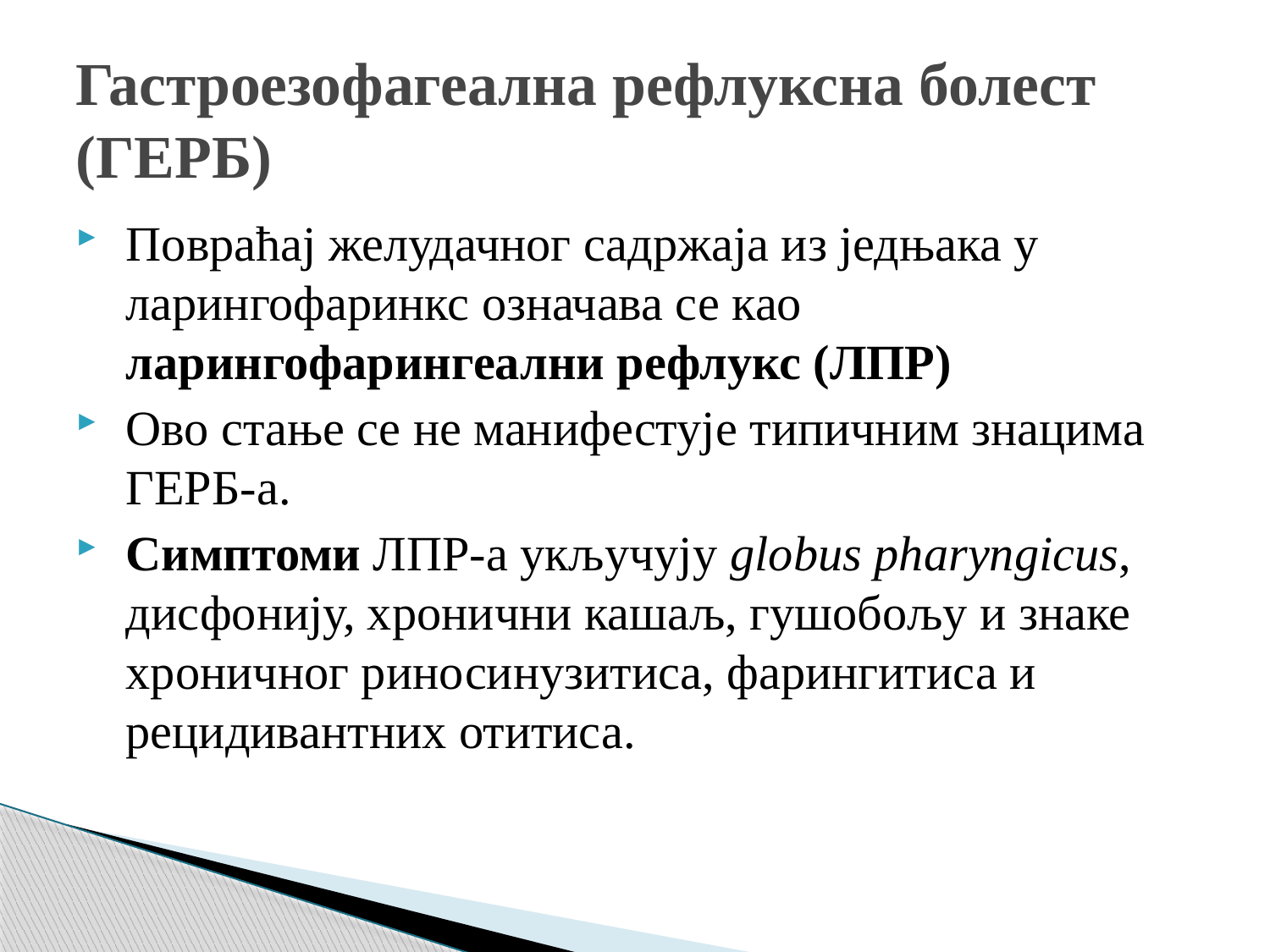

# Гастроезофагеална рефлуксна болест (ГЕРБ)
Повраћај желудачног садржаја из једњака у ларингофаринкс означава се као ларингофарингеални рефлукс (ЛПР)
Ово стање се не манифестује типичним знацима ГЕРБ-а.
Симптоми ЛПР-а укључују globus pharyngicus, дисфонију, хронични кашаљ, гушобољу и знаке хроничног риносинузитиса, фарингитиса и рецидивантних отитиса.